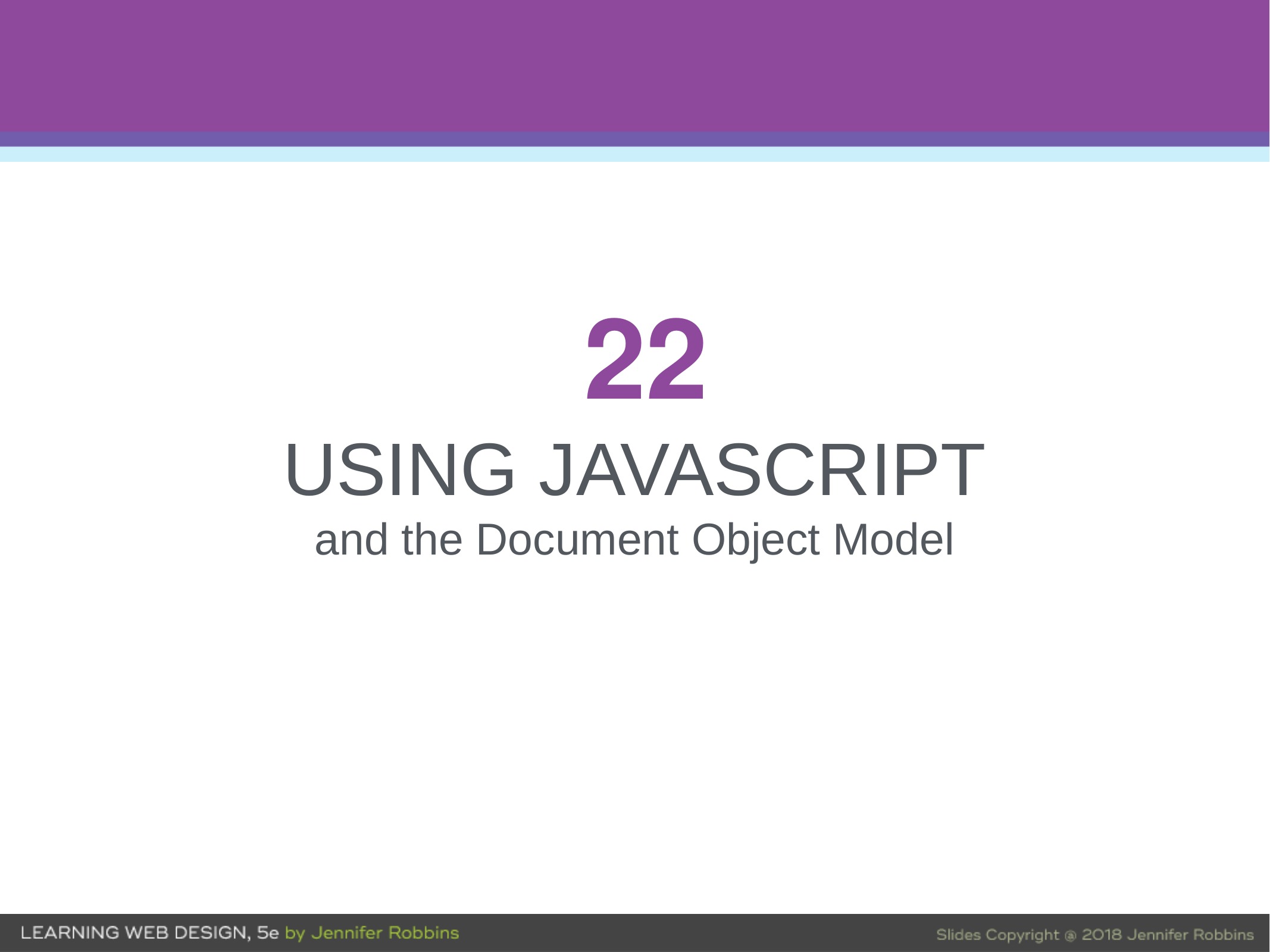

22
USING JAVASCRIPT
and the Document Object Model